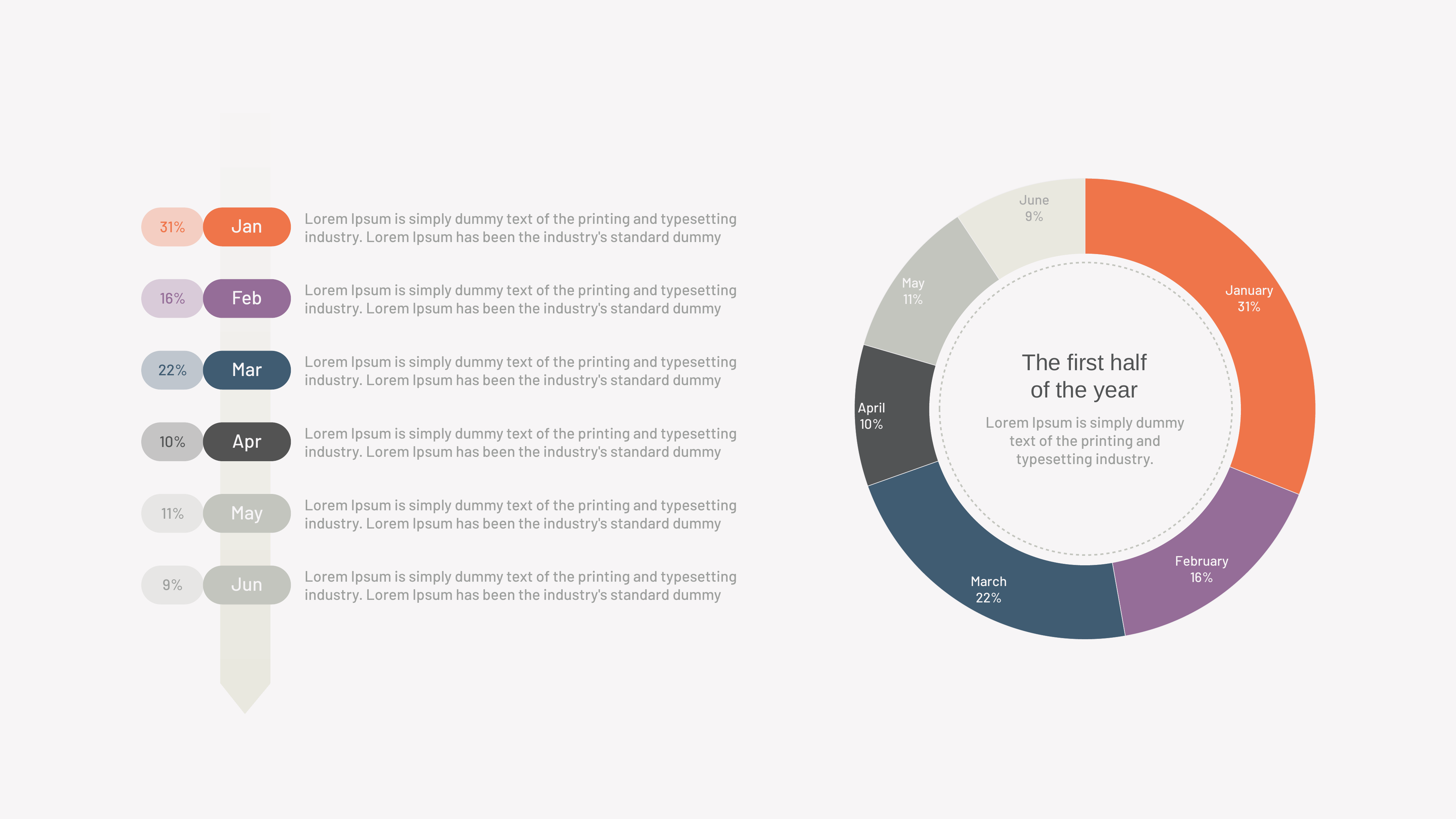

### Chart

| Category | Region 1 |
|---|---|
| January | 250.0 |
| February | 130.0 |
| March | 180.0 |
| April | 80.0 |
| May | 90.0 |
| June | 75.0 |

The first half of the year
Lorem Ipsum is simply dummy text of the printing and typesetting industry.
Lorem Ipsum is simply dummy text of the printing and typesetting industry. Lorem Ipsum has been the industry's standard dummy

Jan
31%
Lorem Ipsum is simply dummy text of the printing and typesetting industry. Lorem Ipsum has been the industry's standard dummy

Feb
16%
Lorem Ipsum is simply dummy text of the printing and typesetting industry. Lorem Ipsum has been the industry's standard dummy

Mar
22%

Lorem Ipsum is simply dummy text of the printing and typesetting industry. Lorem Ipsum has been the industry's standard dummy

Apr
10%
Lorem Ipsum is simply dummy text of the printing and typesetting industry. Lorem Ipsum has been the industry's standard dummy

May
11%
Lorem Ipsum is simply dummy text of the printing and typesetting industry. Lorem Ipsum has been the industry's standard dummy

Jun
9%